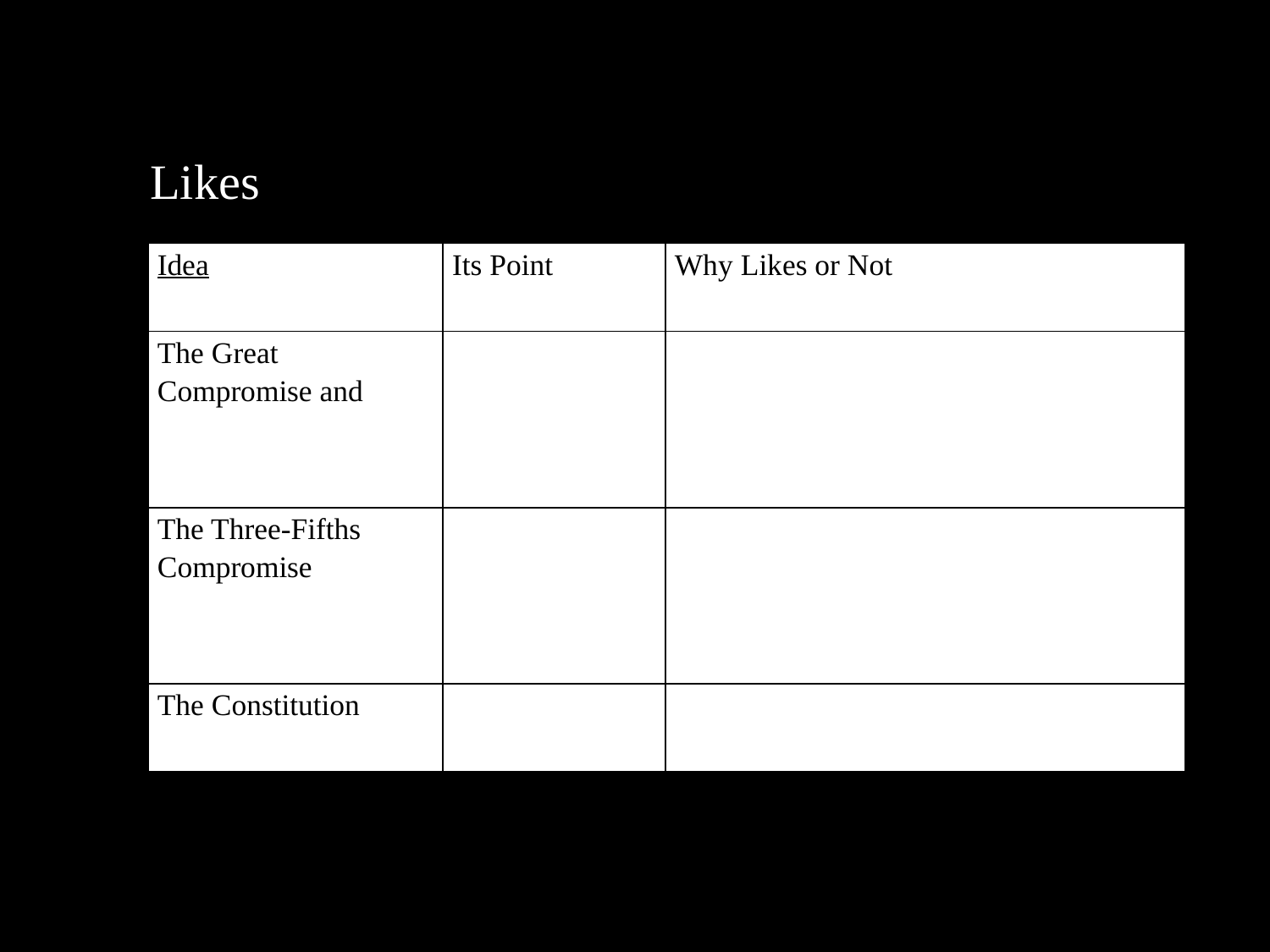

Likes
| Idea | Its Point | Why Likes or Not |
| --- | --- | --- |
| The Great Compromise and |  |  |
| The Three-Fifths Compromise |  |  |
| The Constitution |  |  |